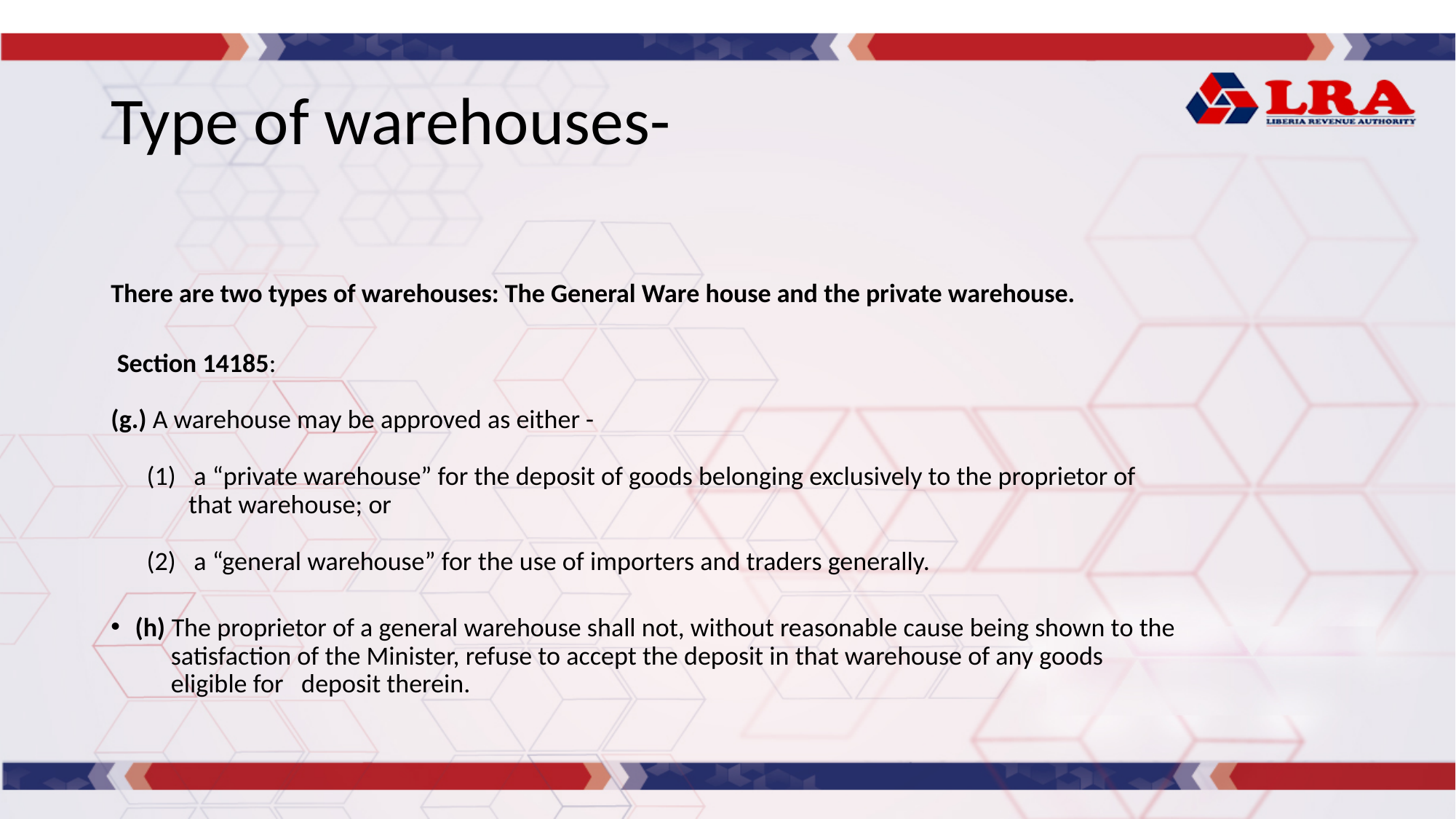

# Type of warehouses-
There are two types of warehouses: The General Ware house and the private warehouse.
 Section 14185:
(g.) A warehouse may be approved as either -
      (1)   a “private warehouse” for the deposit of goods belonging exclusively to the proprietor of
             that warehouse; or
      (2)   a “general warehouse” for the use of importers and traders generally.
(h) The proprietor of a general warehouse shall not, without reasonable cause being shown to the
      satisfaction of the Minister, refuse to accept the deposit in that warehouse of any goods
      eligible for   deposit therein.